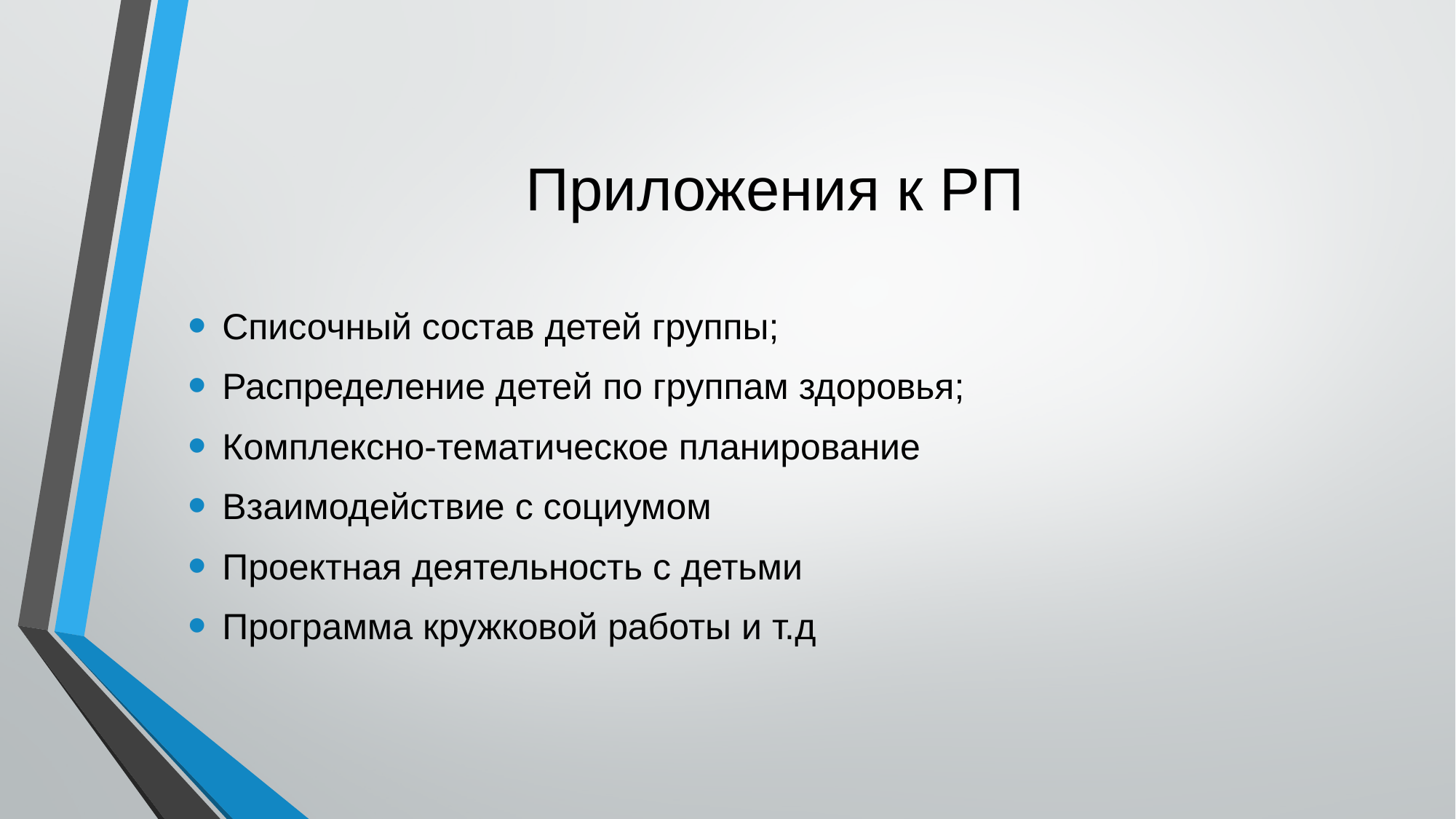

# Приложения к РП
Списочный состав детей группы;
Распределение детей по группам здоровья;
Комплексно-тематическое планирование
Взаимодействие с социумом
Проектная деятельность с детьми
Программа кружковой работы и т.д